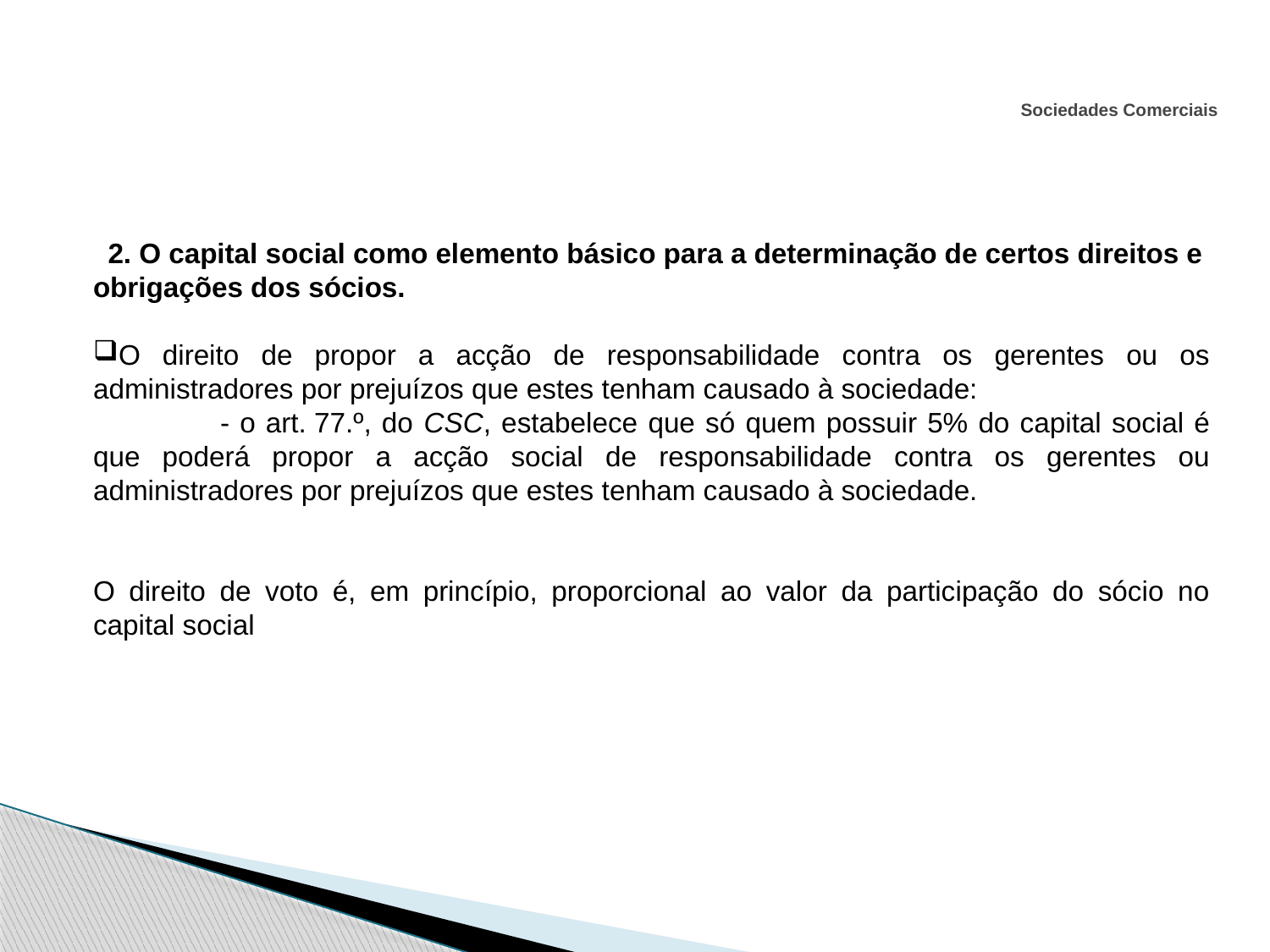

# Sociedades Comerciais
  2. O capital social como elemento básico para a determinação de certos direitos e obrigações dos sócios.

O direito de propor a acção de responsabilidade contra os gerentes ou os administradores por prejuízos que estes tenham causado à sociedade:
	- o art. 77.º, do CSC, estabelece que só quem possuir 5% do capital social é que poderá propor a acção social de responsabilidade contra os gerentes ou administradores por prejuízos que estes tenham causado à sociedade.

O direito de voto é, em princípio, proporcional ao valor da participação do sócio no capital social